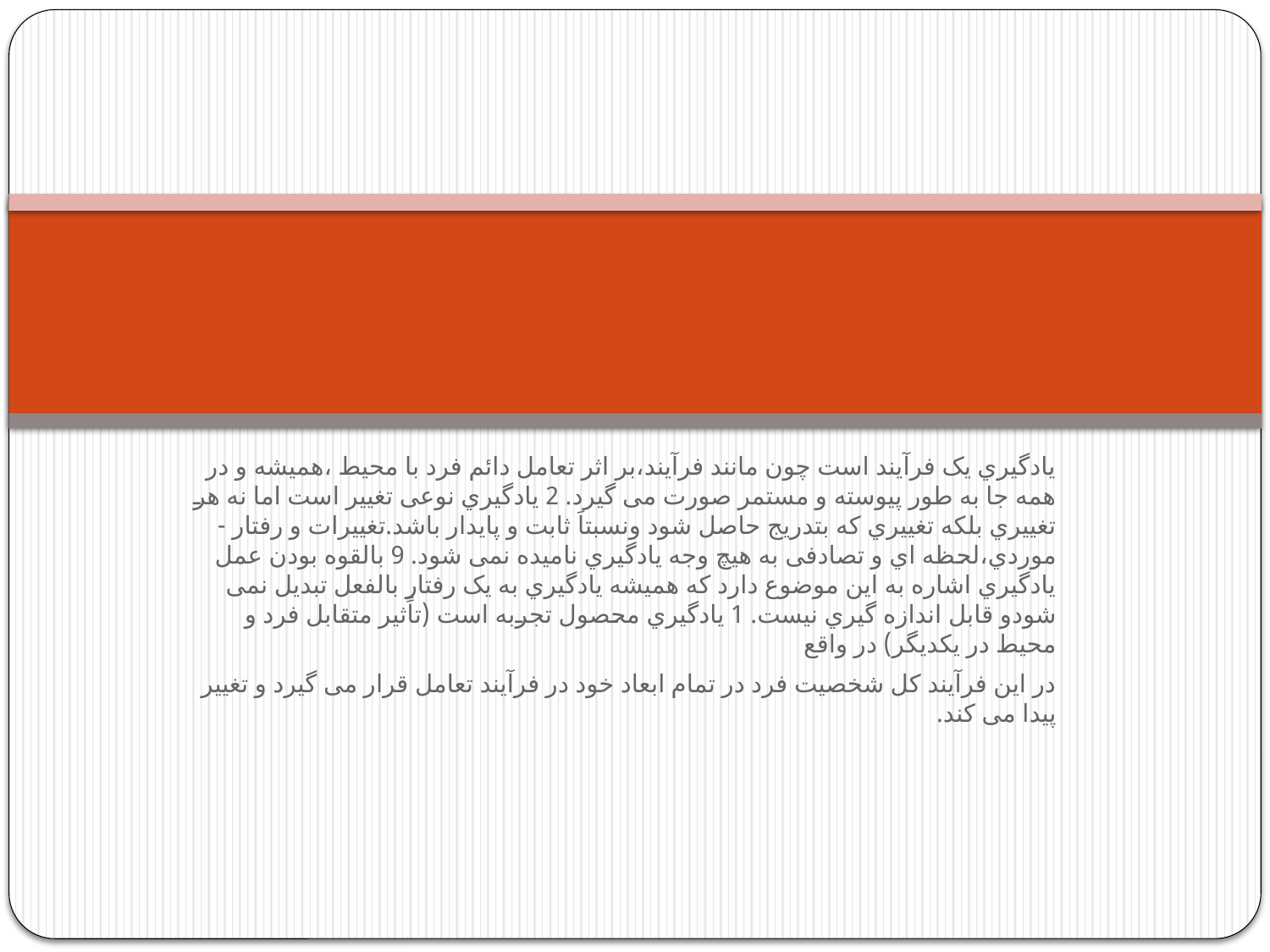

#
یادگیري یک فرآیند است چون مانند فرآیند،بر اثر تعامل دائم فرد با محیط ،همیشه و در همه جا به طور پیوسته و مستمر صورت می گیرد. 2 یادگیري نوعی تغییر است اما نه هر تغییري بلکه تغییري که بتدریج حاصل شود ونسبتاَ ثابت و پایدار باشد.تغییرات و رفتار -موردي،لحظه اي و تصادفی به هیچ وجه یادگیري نامیده نمی شود. 9 بالقوه بودن عمل یادگیري اشاره به این موضوع دارد که همیشه یادگیري به یک رفتار بالفعل تبدیل نمی شودو قابل اندازه گیري نیست. 1 یادگیري محصول تجربه است (تاًثیر متقابل فرد و محیط در یکدیگر) در واقع
در این فرآیند کل شخصیت فرد در تمام ابعاد خود در فرآیند تعامل قرار می گیرد و تغییر پیدا می کند.